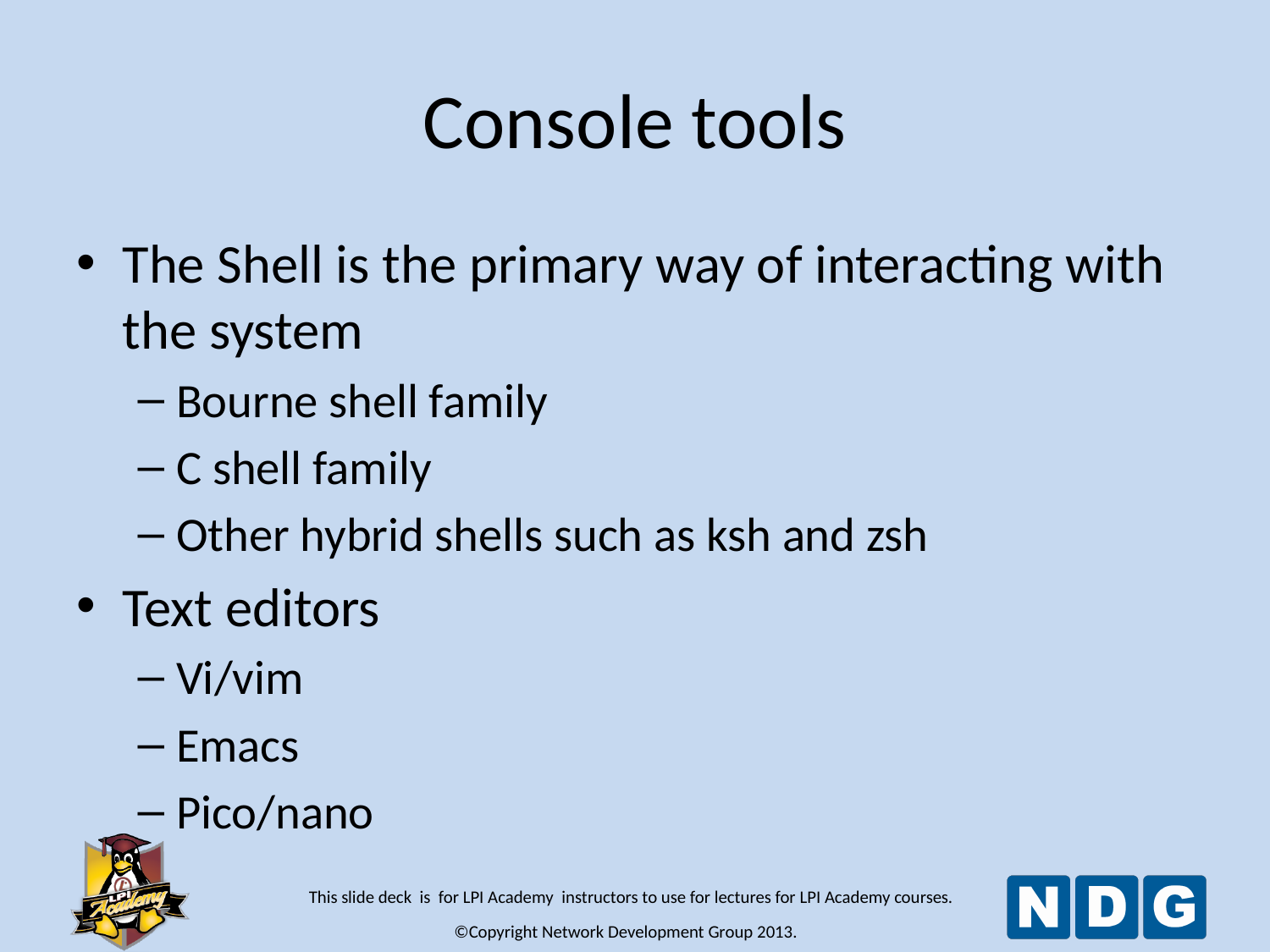

# Console tools
The Shell is the primary way of interacting with the system
Bourne shell family
C shell family
Other hybrid shells such as ksh and zsh
Text editors
Vi/vim
Emacs
Pico/nano